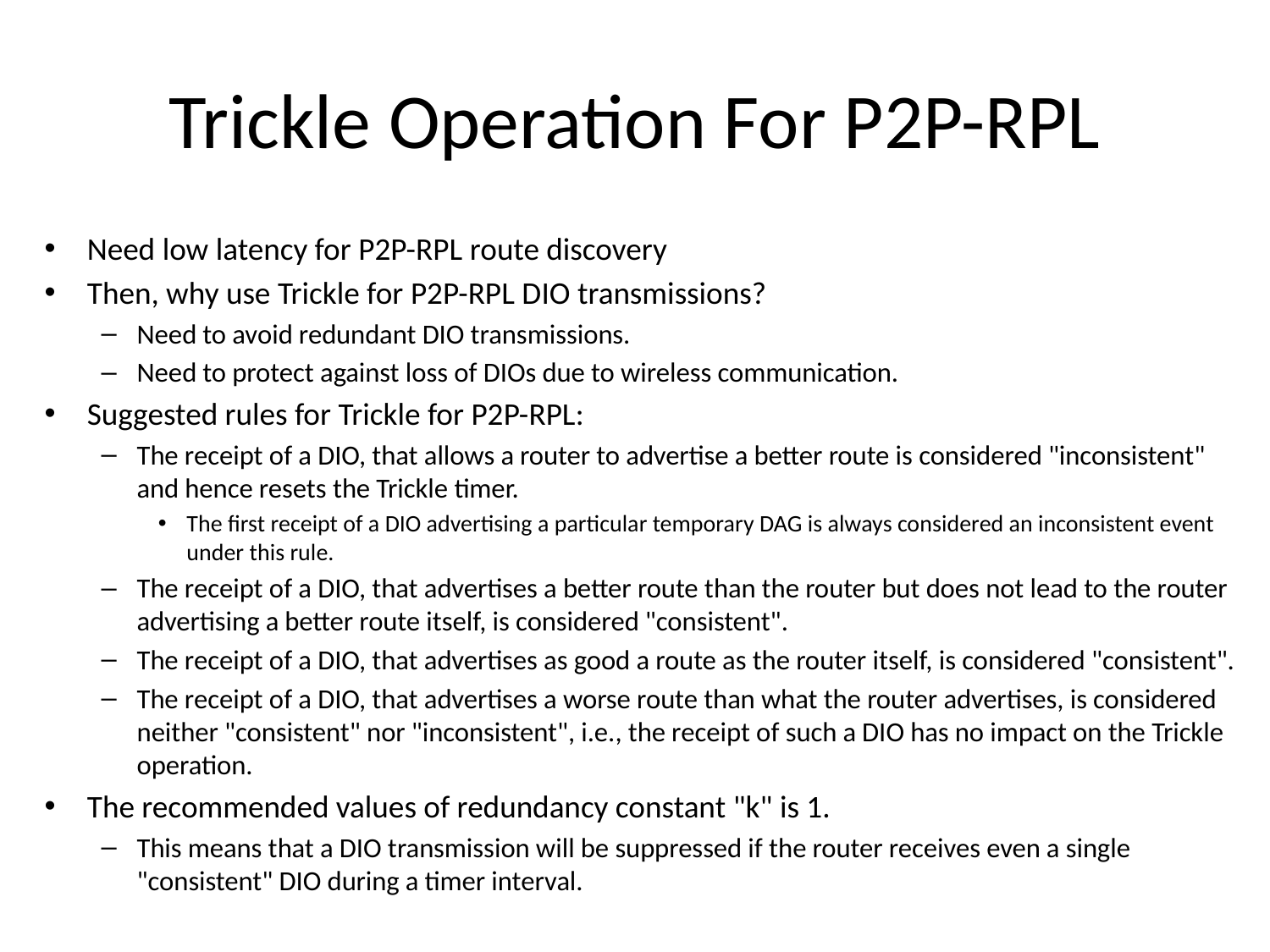

# Trickle Operation For P2P-RPL
Need low latency for P2P-RPL route discovery
Then, why use Trickle for P2P-RPL DIO transmissions?
Need to avoid redundant DIO transmissions.
Need to protect against loss of DIOs due to wireless communication.
Suggested rules for Trickle for P2P-RPL:
The receipt of a DIO, that allows a router to advertise a better route is considered "inconsistent" and hence resets the Trickle timer.
The first receipt of a DIO advertising a particular temporary DAG is always considered an inconsistent event under this rule.
The receipt of a DIO, that advertises a better route than the router but does not lead to the router advertising a better route itself, is considered "consistent".
The receipt of a DIO, that advertises as good a route as the router itself, is considered "consistent".
The receipt of a DIO, that advertises a worse route than what the router advertises, is considered neither "consistent" nor "inconsistent", i.e., the receipt of such a DIO has no impact on the Trickle operation.
The recommended values of redundancy constant "k" is 1.
This means that a DIO transmission will be suppressed if the router receives even a single "consistent" DIO during a timer interval.